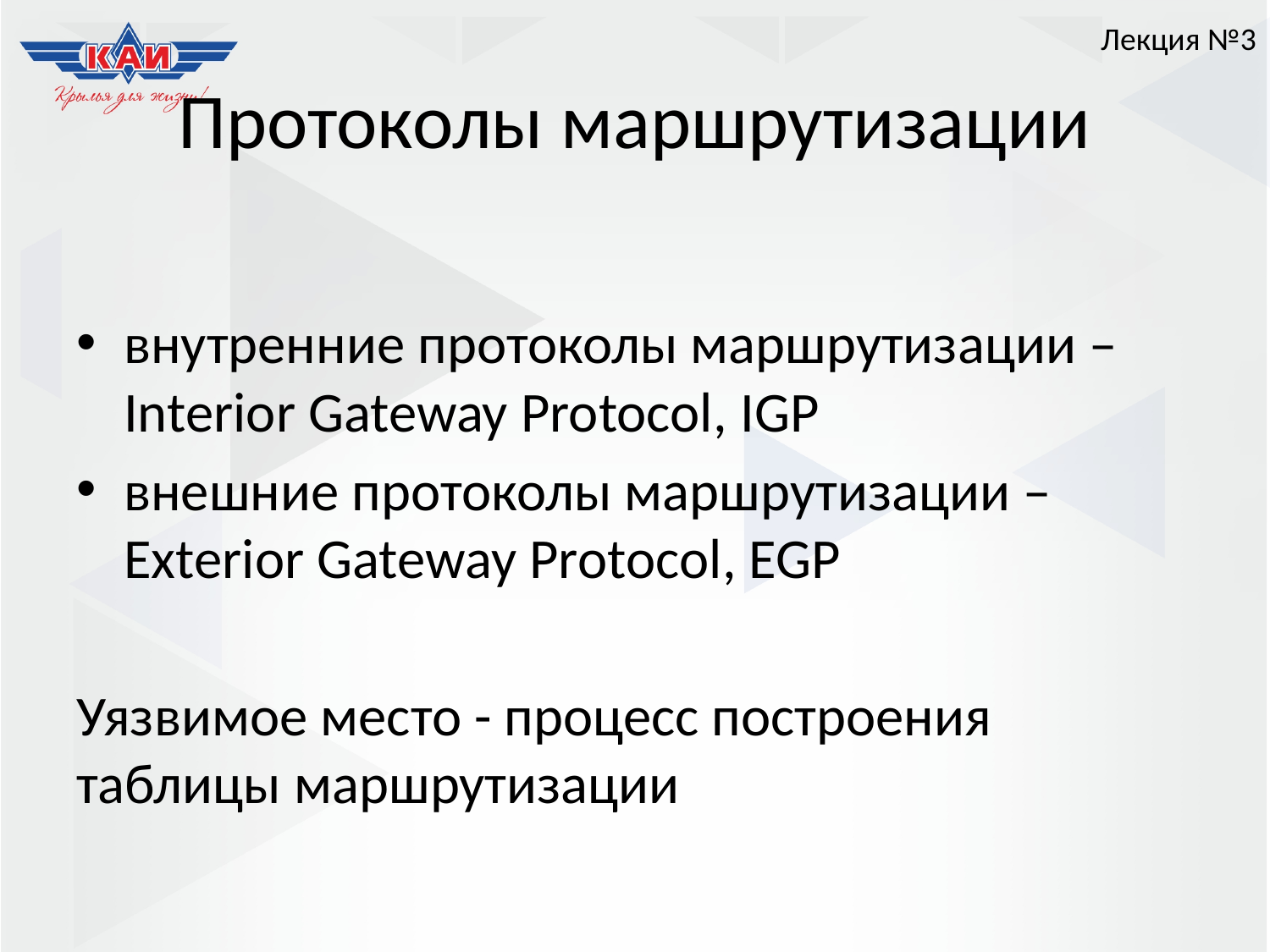

Лекция №3
# Протоколы маршрутизации

внутренние протоколы маршрутизации – Interior Gateway Protocol, IGP
внешние протоколы маршрутизации – Exterior Gateway Protocol, EGP

Уязвимое место - процесс построения таблицы маршрутизации